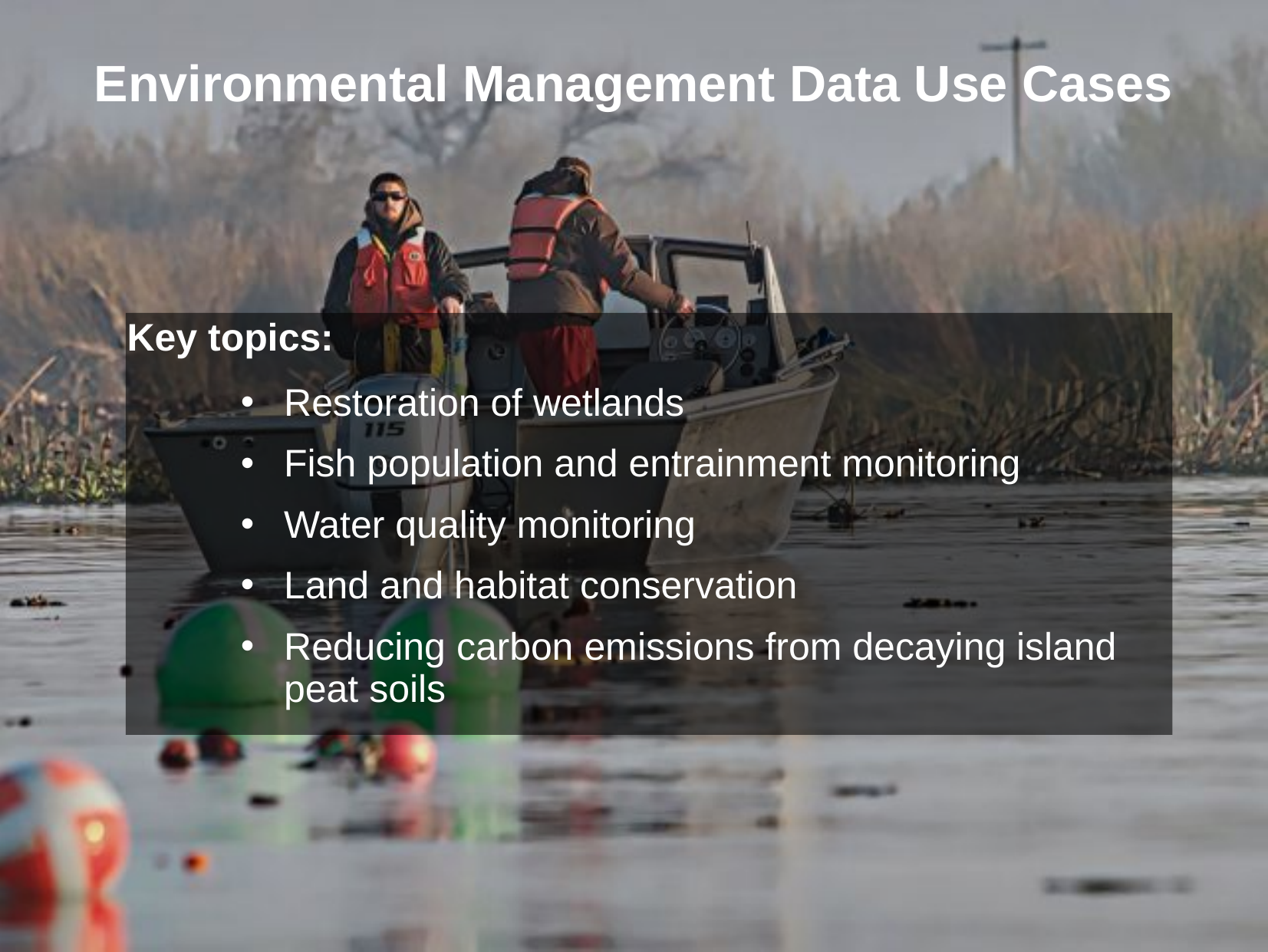

# Environmental Management Data Use Cases
Key topics:
Restoration of wetlands
Fish population and entrainment monitoring
Water quality monitoring
Land and habitat conservation
Reducing carbon emissions from decaying island peat soils